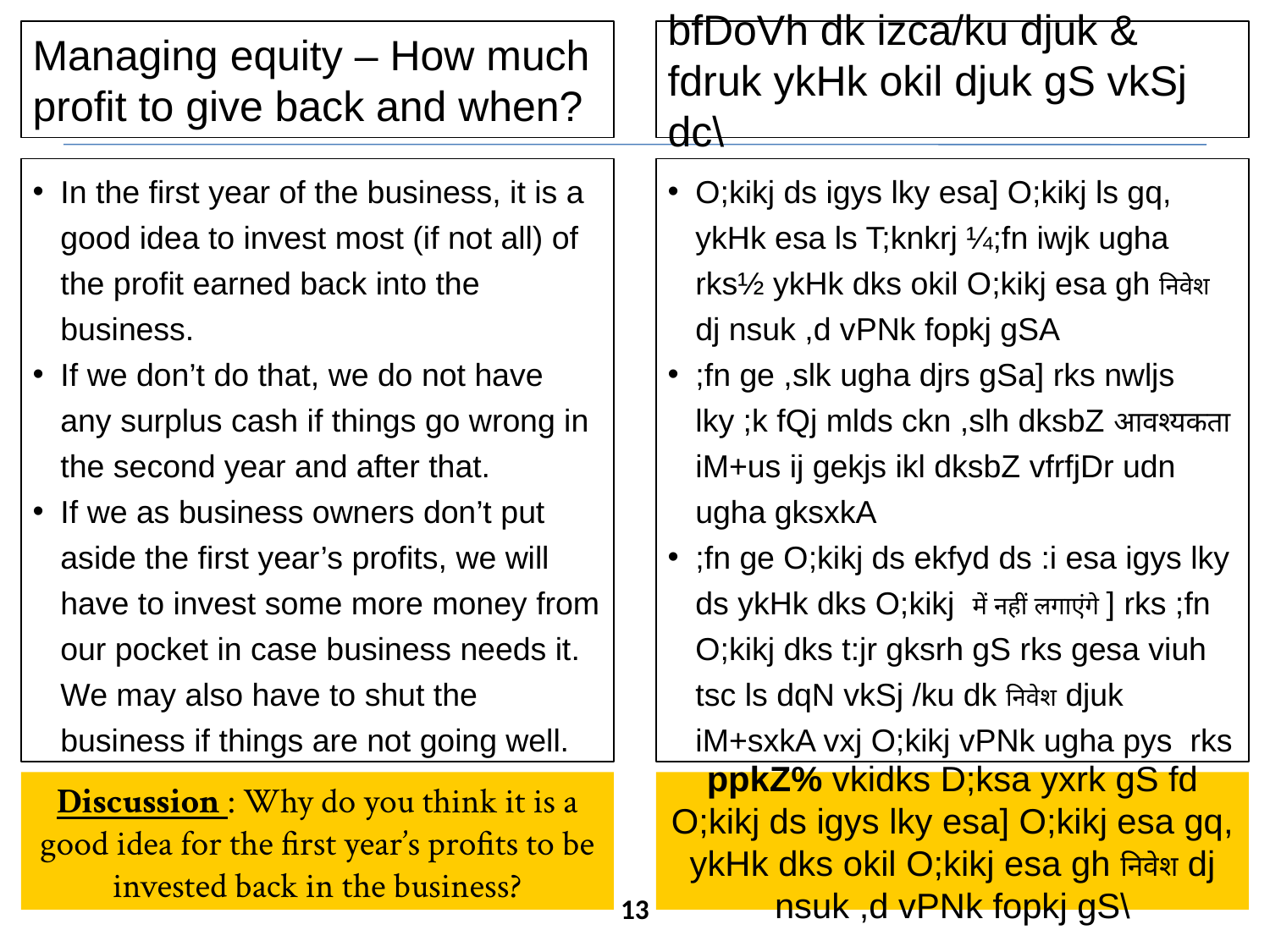

Managing equity – How much profit to give back and when?
bfDoVh dk izca/ku djuk & fdruk ykHk okil djuk gS vkSj dc\
In the first year of the business, it is a good idea to invest most (if not all) of the profit earned back into the business.
If we don’t do that, we do not have any surplus cash if things go wrong in the second year and after that.
If we as business owners don’t put aside the first year’s profits, we will have to invest some more money from our pocket in case business needs it. We may also have to shut the business if things are not going well.
O;kikj ds igys lky esa] O;kikj ls gq, ykHk esa ls T;knkrj ¼;fn iwjk ugha rks½ ykHk dks okil O;kikj esa gh निवेश dj nsuk ,d vPNk fopkj gSA
;fn ge ,slk ugha djrs gSa] rks nwljs lky ;k fQj mlds ckn ,slh dksbZ आवश्यकता iM+us ij gekjs ikl dksbZ vfrfjDr udn ugha gksxkA
;fn ge O;kikj ds ekfyd ds :i esa igys lky ds ykHk dks O;kikj  में नहीं लगाएंगे ] rks ;fn O;kikj dks t:jr gksrh gS rks gesa viuh tsc ls dqN vkSj /ku dk निवेश djuk iM+sxkA vxj O;kikj vPNk ugha pys  rks gesa O;kikj can Hkh djuk iM+ ldrk gSA
Discussion : Why do you think it is a good idea for the first year’s profits to be invested back in the business?
ppkZ% vkidks D;ksa yxrk gS fd O;kikj ds igys lky esa] O;kikj esa gq, ykHk dks okil O;kikj esa gh निवेश dj nsuk ,d vPNk fopkj gS\
13